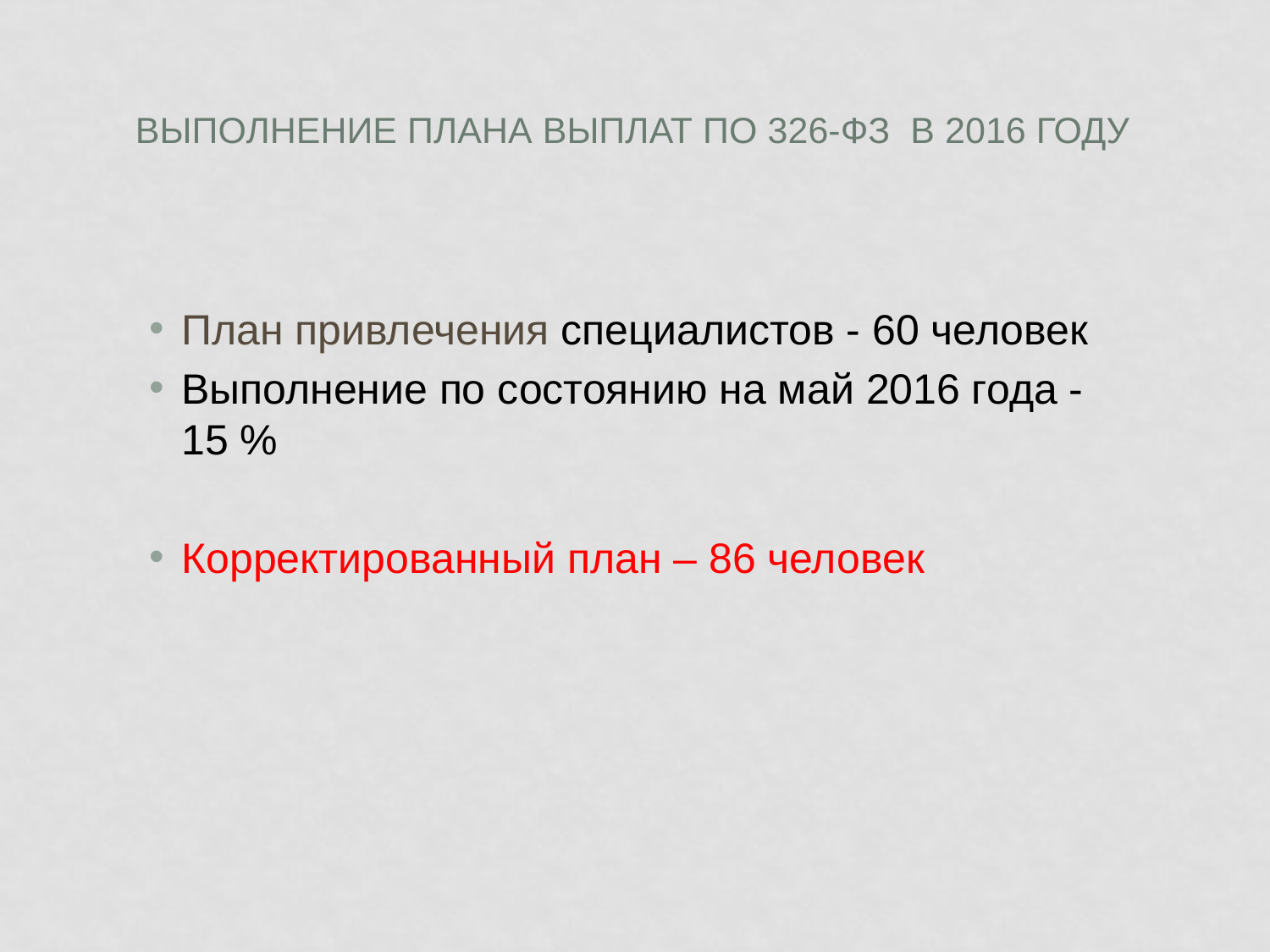

# Выполнение плана выплат по 326-ФЗ  в 2016 году
План привлечения специалистов - 60 человек
Выполнение по состоянию на май 2016 года - 15 %

Корректированный план – 86 человек